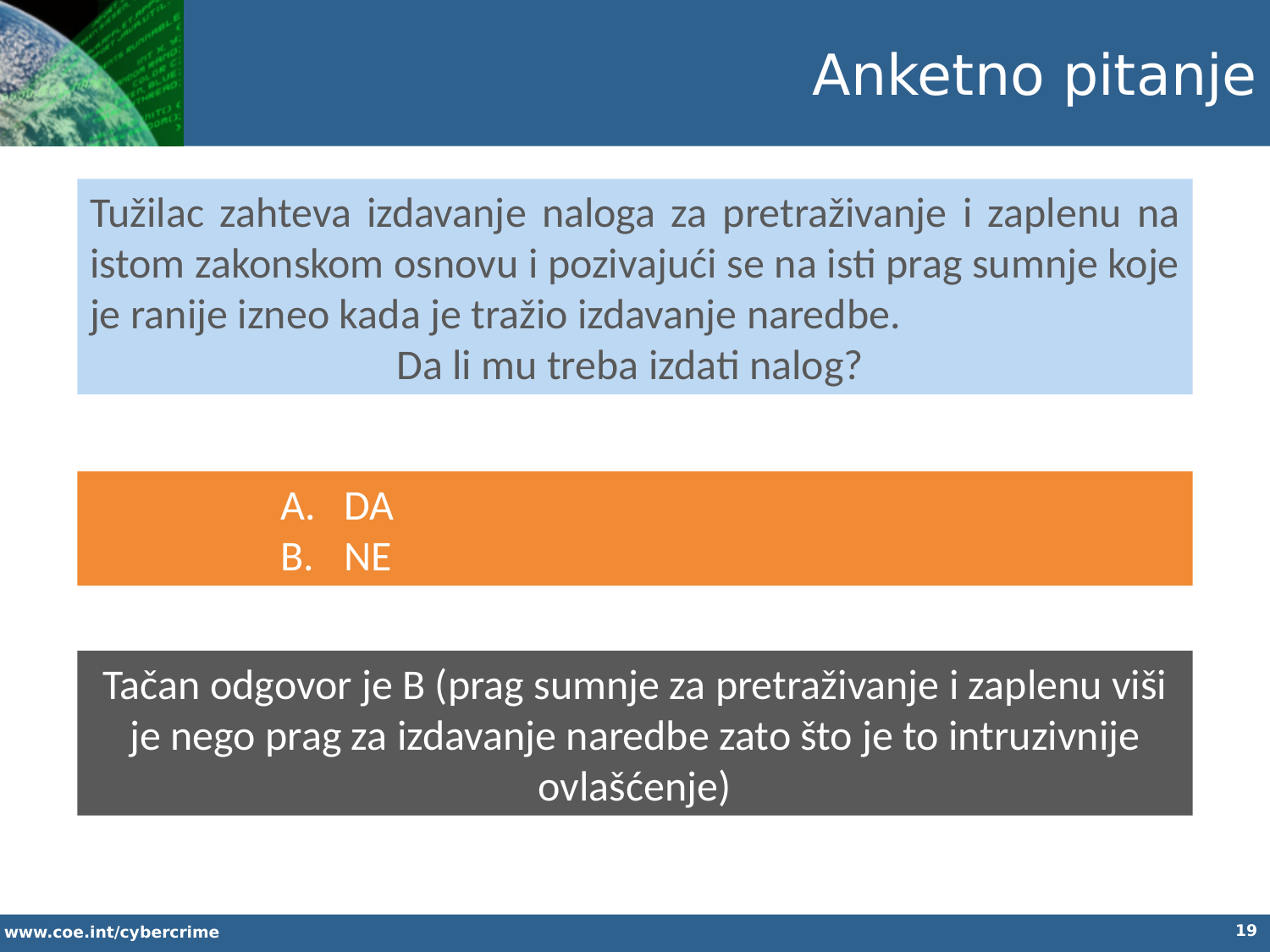

Anketno pitanje
Tužilac zahteva izdavanje naloga za pretraživanje i zaplenu na istom zakonskom osnovu i pozivajući se na isti prag sumnje koje je ranije izneo kada je tražio izdavanje naredbe.
Da li mu treba izdati nalog?
DA
NE
Tačan odgovor je B (prag sumnje za pretraživanje i zaplenu viši je nego prag za izdavanje naredbe zato što je to intruzivnije ovlašćenje)